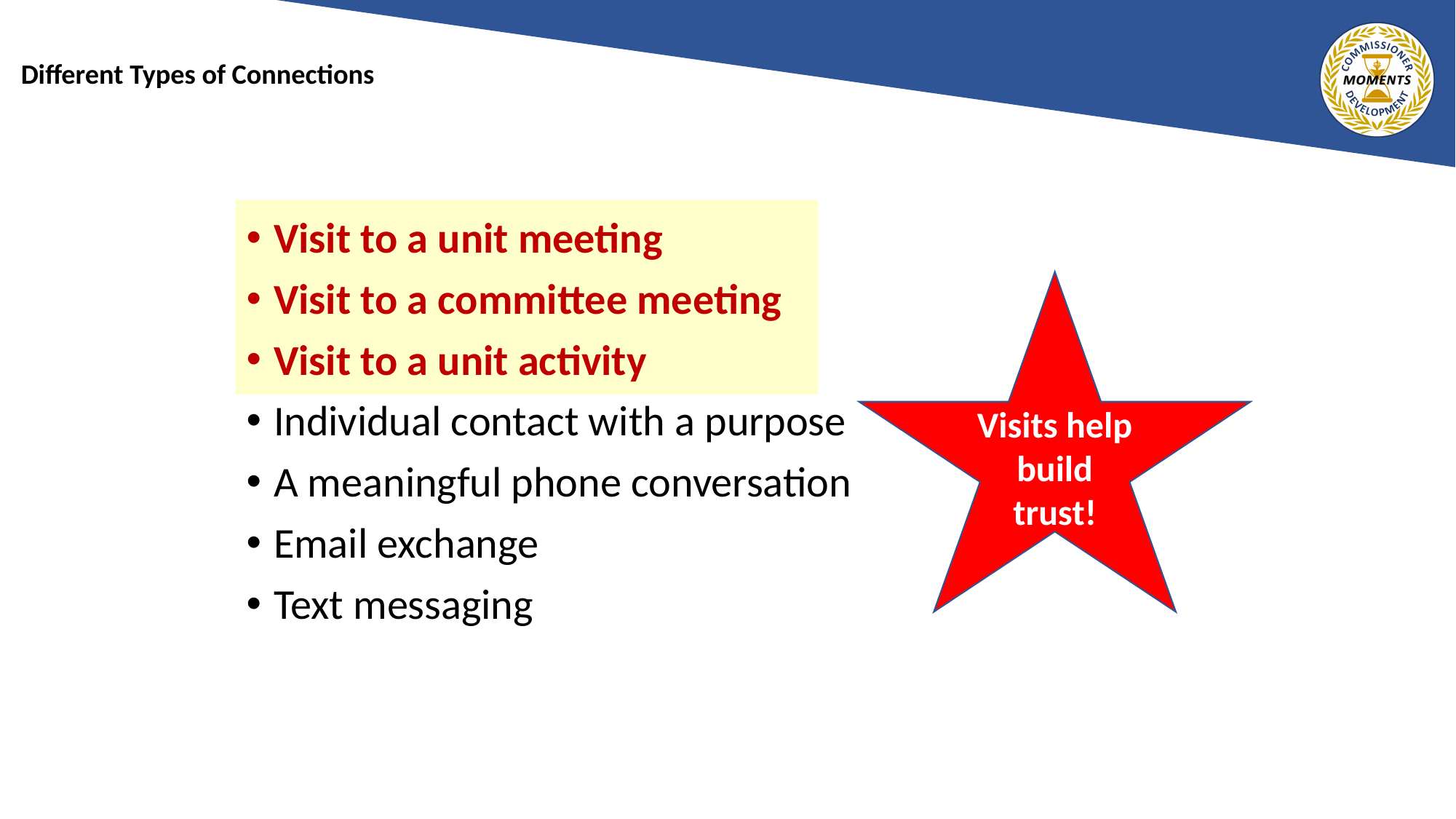

# Different Types of Connections

Visit to a unit meeting
Visit to a committee meeting
Visit to a unit activity
Individual contact with a purpose
A meaningful phone conversation
Email exchange
Text messaging

Visits help
build
trust!